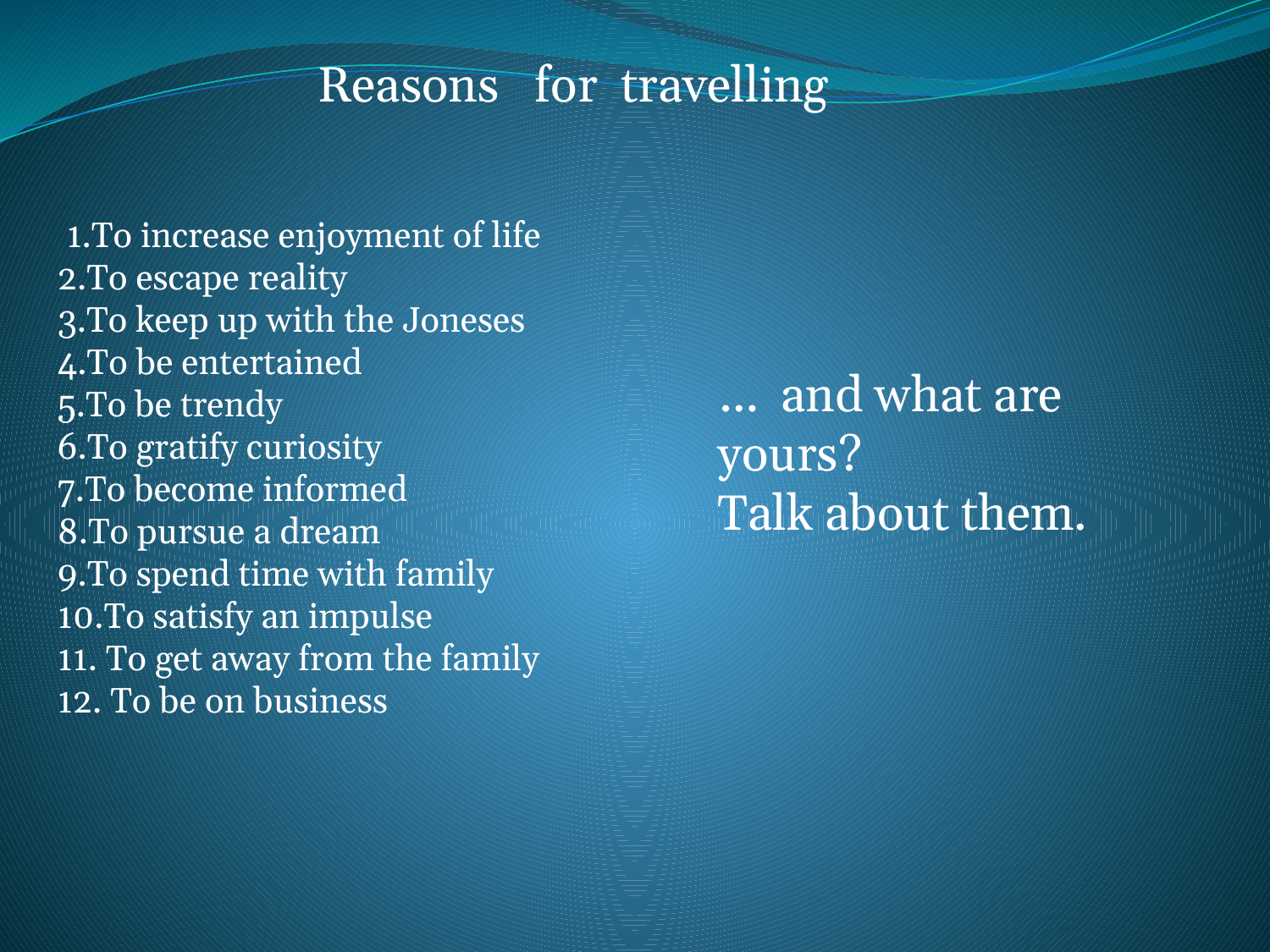

Reasons   for  travelling
 1.To increase enjoyment of life
2.To escape reality
3.To keep up with the Joneses
4.To be entertained
5.To be trendy
6.To gratify curiosity
7.To become informed
8.To pursue a dream
9.To spend time with family
10.To satisfy an impulse
11. To get away from the family
12. To be on business

…  and what are yours?
Talk about them.